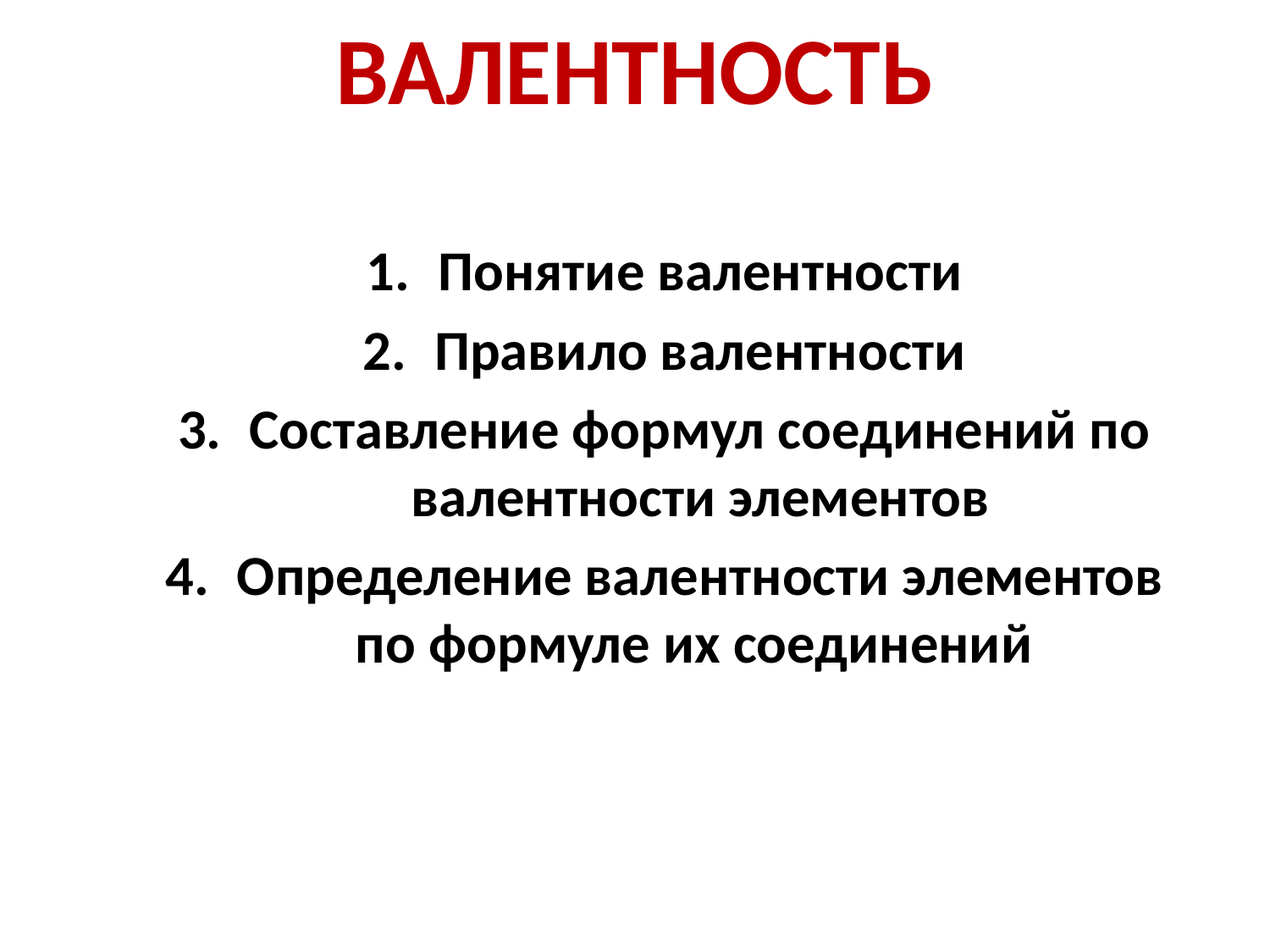

# ВАЛЕНТНОСТЬ
Понятие валентности
Правило валентности
Составление формул соединений по валентности элементов
Определение валентности элементов по формуле их соединений